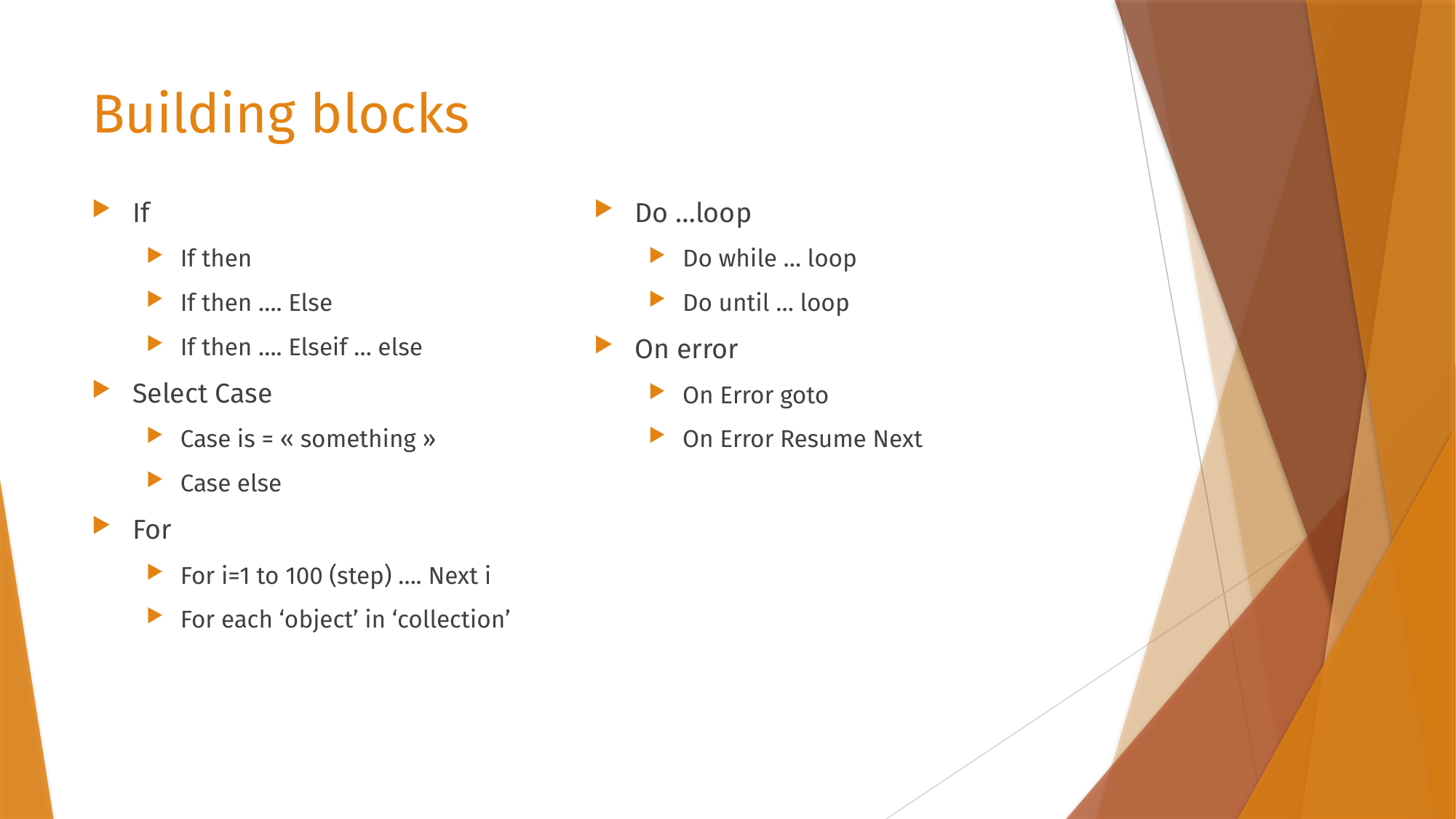

# Building blocks
If
If then
If then …. Else
If then …. Elseif … else
Select Case
Case is = « something »
Case else
For
For i=1 to 100 (step) …. Next i
For each ‘object’ in ‘collection’

Do …loop
Do while … loop
Do until … loop
On error
On Error goto
On Error Resume Next